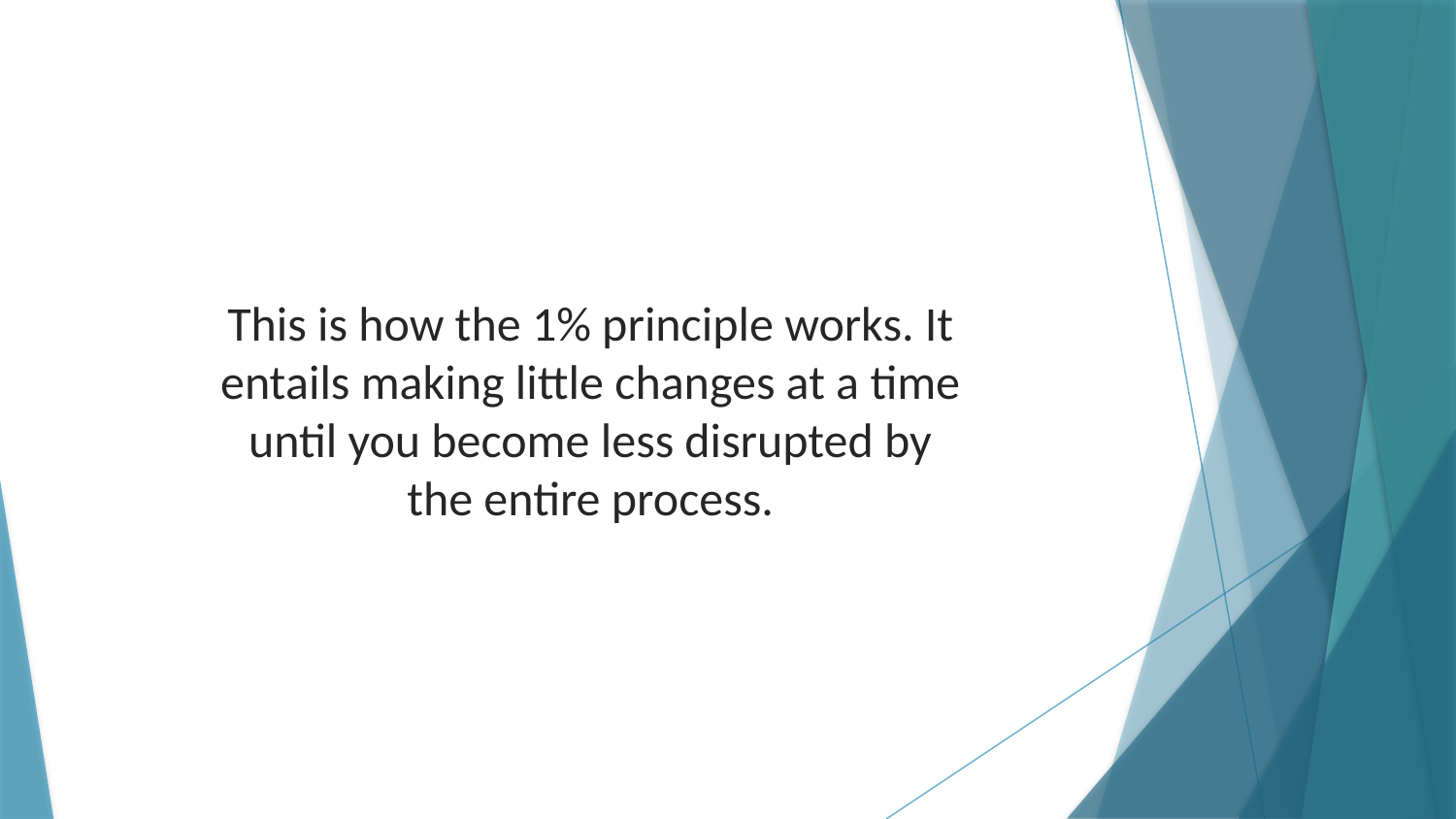

This is how the 1% principle works. It entails making little changes at a time until you become less disrupted by the entire process.